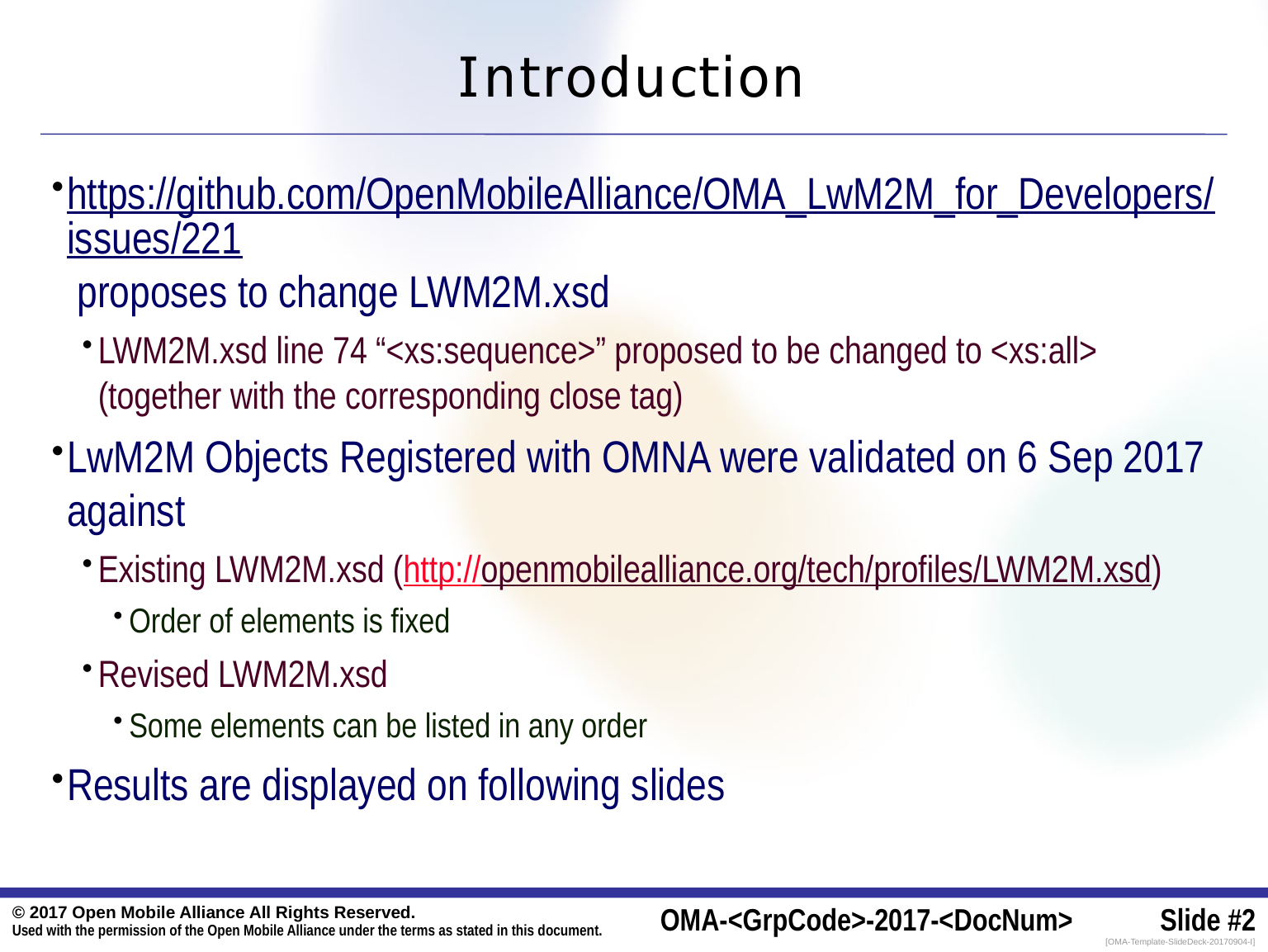

# Introduction
https://github.com/OpenMobileAlliance/OMA_LwM2M_for_Developers/issues/221 proposes to change LWM2M.xsd
LWM2M.xsd line 74 “<xs:sequence>” proposed to be changed to <xs:all> (together with the corresponding close tag)
LwM2M Objects Registered with OMNA were validated on 6 Sep 2017 against
Existing LWM2M.xsd (http://openmobilealliance.org/tech/profiles/LWM2M.xsd)
Order of elements is fixed
Revised LWM2M.xsd
Some elements can be listed in any order
Results are displayed on following slides